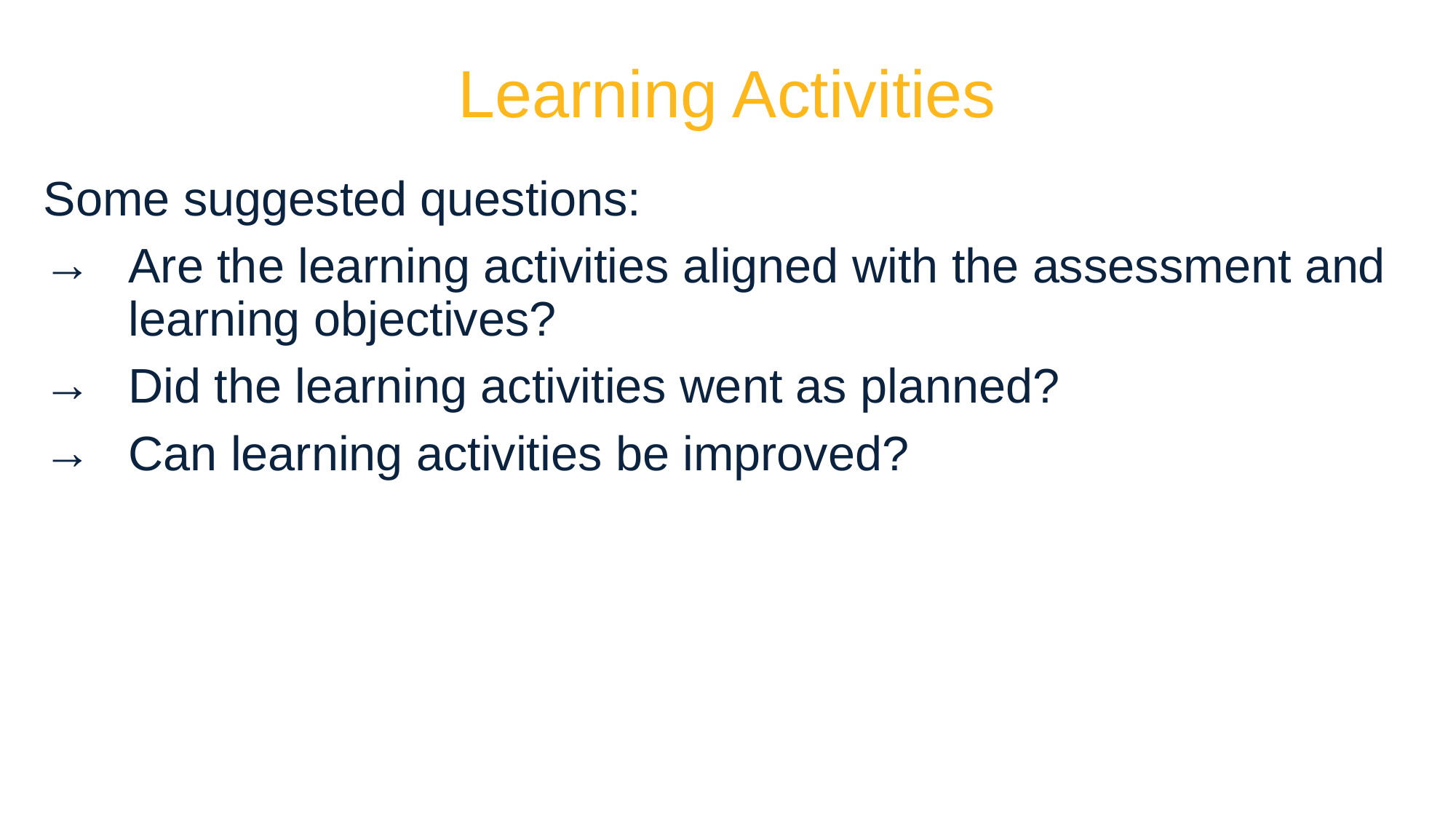

# Learning Activities
Some suggested questions:
Are the learning activities aligned with the assessment and learning objectives?
Did the learning activities went as planned?
Can learning activities be improved?